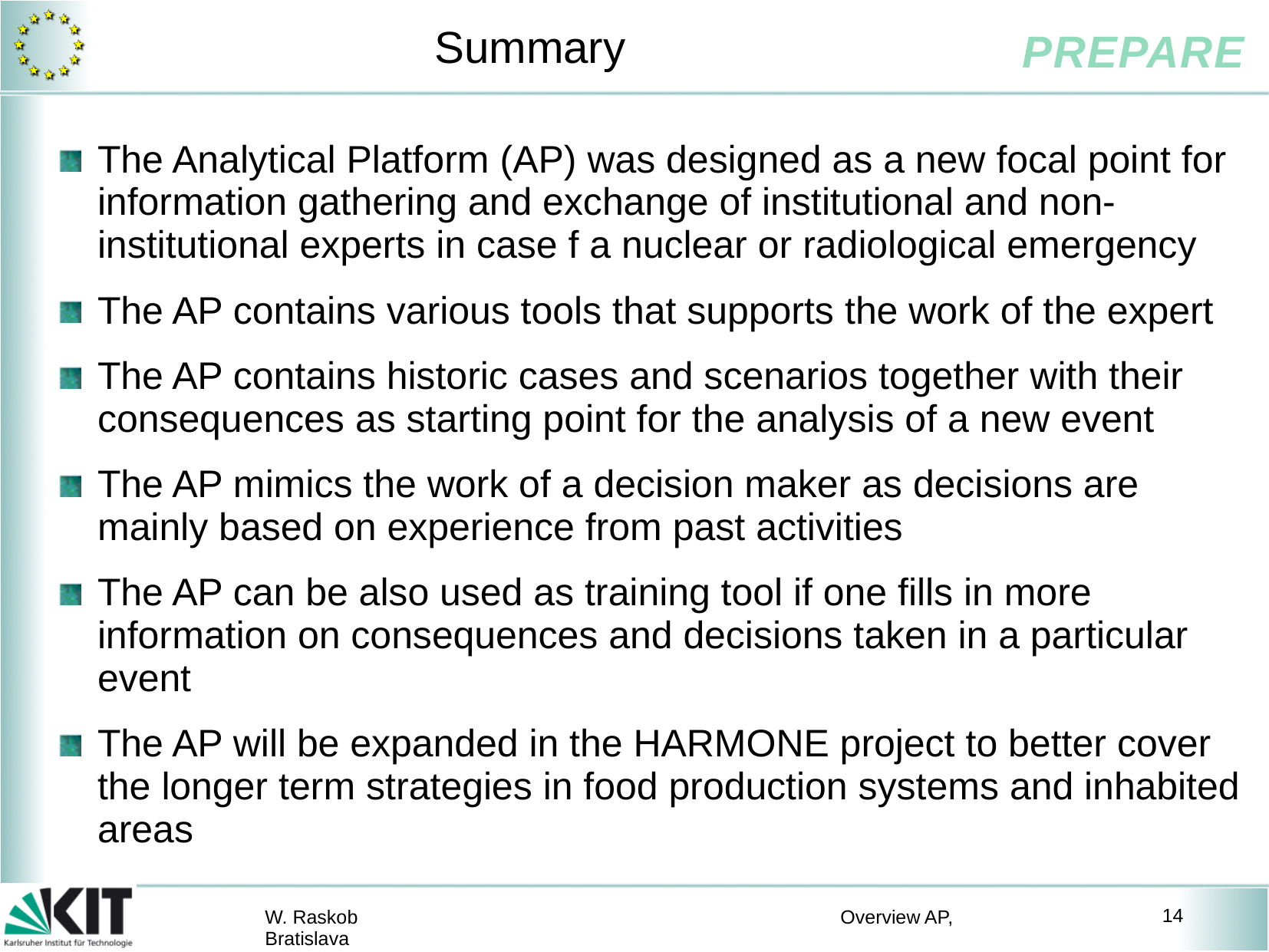

# Summary
The Analytical Platform (AP) was designed as a new focal point for information gathering and exchange of institutional and non-institutional experts in case f a nuclear or radiological emergency
The AP contains various tools that supports the work of the expert
The AP contains historic cases and scenarios together with their consequences as starting point for the analysis of a new event
The AP mimics the work of a decision maker as decisions are mainly based on experience from past activities
The AP can be also used as training tool if one fills in more information on consequences and decisions taken in a particular event
The AP will be expanded in the HARMONE project to better cover the longer term strategies in food production systems and inhabited areas